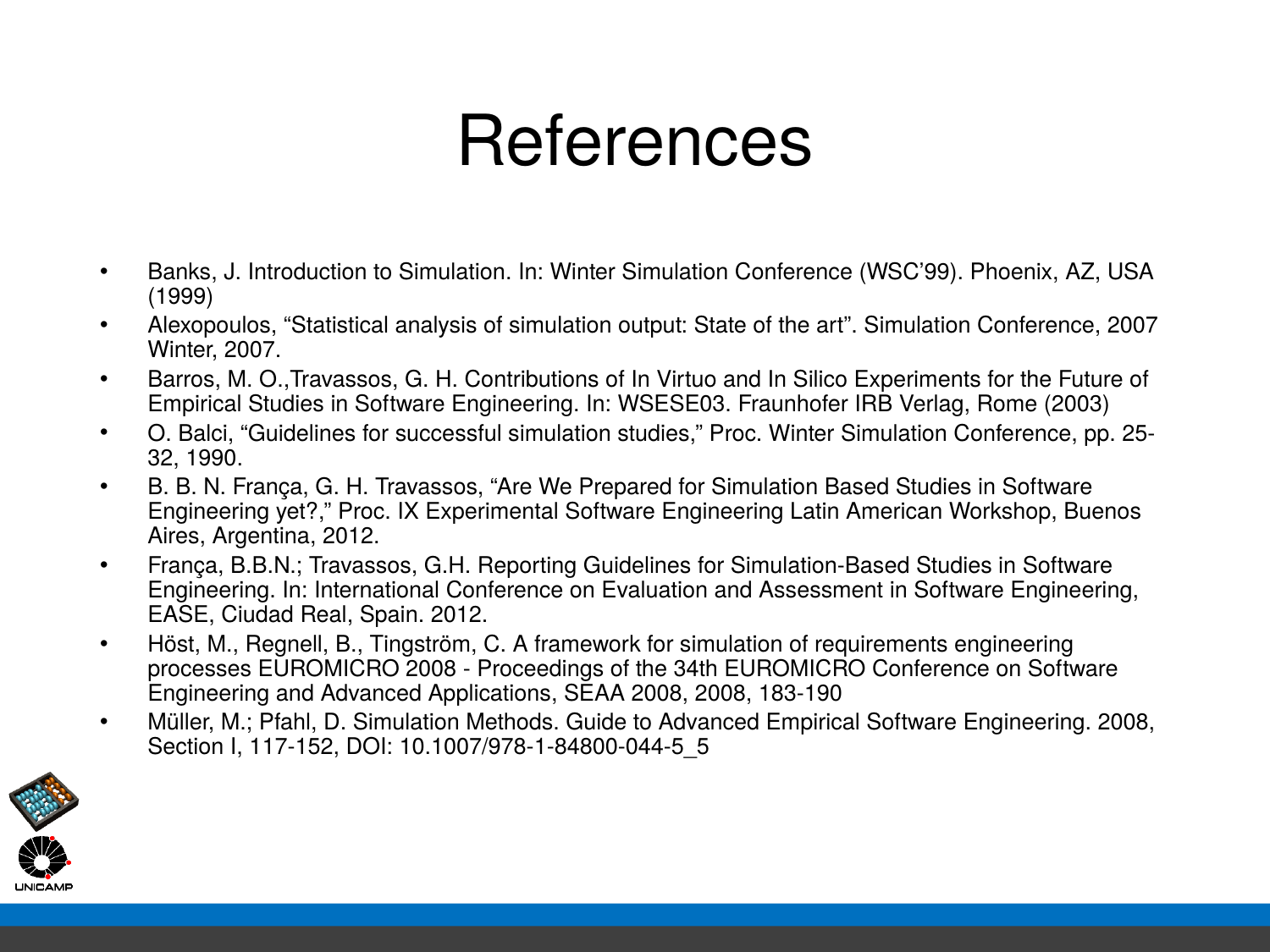

# References
Banks, J. Introduction to Simulation. In: Winter Simulation Conference (WSC’99). Phoenix, AZ, USA (1999)
Alexopoulos, “Statistical analysis of simulation output: State of the art”. Simulation Conference, 2007 Winter, 2007.
Barros, M. O.,Travassos, G. H. Contributions of In Virtuo and In Silico Experiments for the Future of Empirical Studies in Software Engineering. In: WSESE03. Fraunhofer IRB Verlag, Rome (2003)
O. Balci, “Guidelines for successful simulation studies,” Proc. Winter Simulation Conference, pp. 25-32, 1990.
B. B. N. França, G. H. Travassos, “Are We Prepared for Simulation Based Studies in Software Engineering yet?,” Proc. IX Experimental Software Engineering Latin American Workshop, Buenos Aires, Argentina, 2012.
França, B.B.N.; Travassos, G.H. Reporting Guidelines for Simulation-Based Studies in Software Engineering. In: International Conference on Evaluation and Assessment in Software Engineering, EASE, Ciudad Real, Spain. 2012.
Höst, M., Regnell, B., Tingström, C. A framework for simulation of requirements engineering processes EUROMICRO 2008 - Proceedings of the 34th EUROMICRO Conference on Software Engineering and Advanced Applications, SEAA 2008, 2008, 183-190
Müller, M.; Pfahl, D. Simulation Methods. Guide to Advanced Empirical Software Engineering. 2008, Section I, 117-152, DOI: 10.1007/978-1-84800-044-5_5